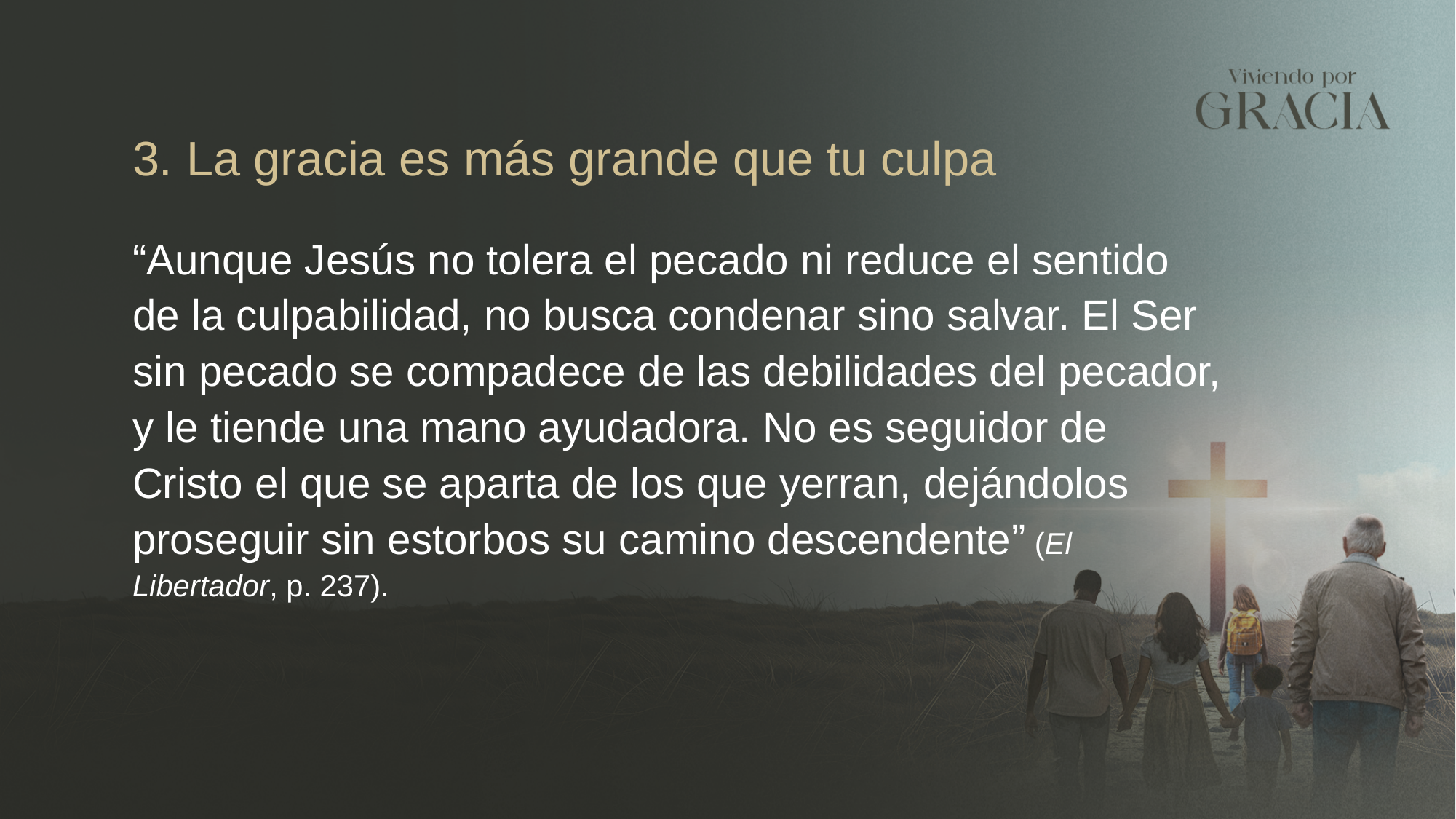

3. La gracia es más grande que tu culpa
“Aunque Jesús no tolera el pecado ni reduce el sentido de la culpabilidad, no busca condenar sino salvar. El Ser sin pecado se compadece de las debilidades del pecador, y le tiende una mano ayudadora. No es seguidor de Cristo el que se aparta de los que yerran, dejándolos proseguir sin estorbos su camino descendente” (El Libertador, p. 237).